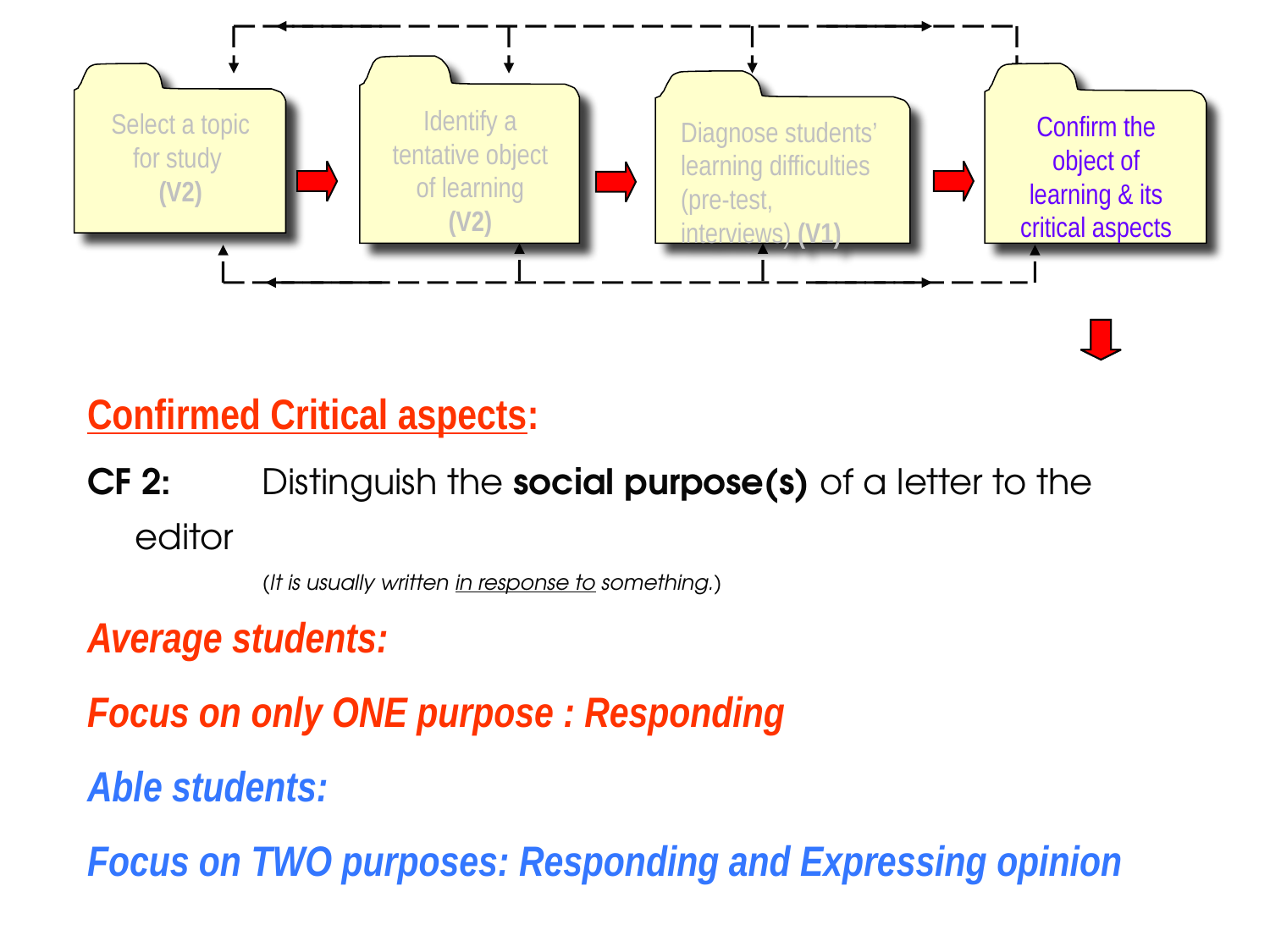

Identify a tentative object of learning
(V2)
Select a topic for study
(V2)
Confirm the object of learning & its critical aspects
Diagnose students’ learning difficulties (pre-test, interviews) (V1)

Confirmed Critical aspects:
CF 2:	Distinguish the social purpose(s) of a letter to the editor
		(It is usually written in response to something.)
Average students:
Focus on only ONE purpose : Responding
Able students:
Focus on TWO purposes: Responding and Expressing opinion